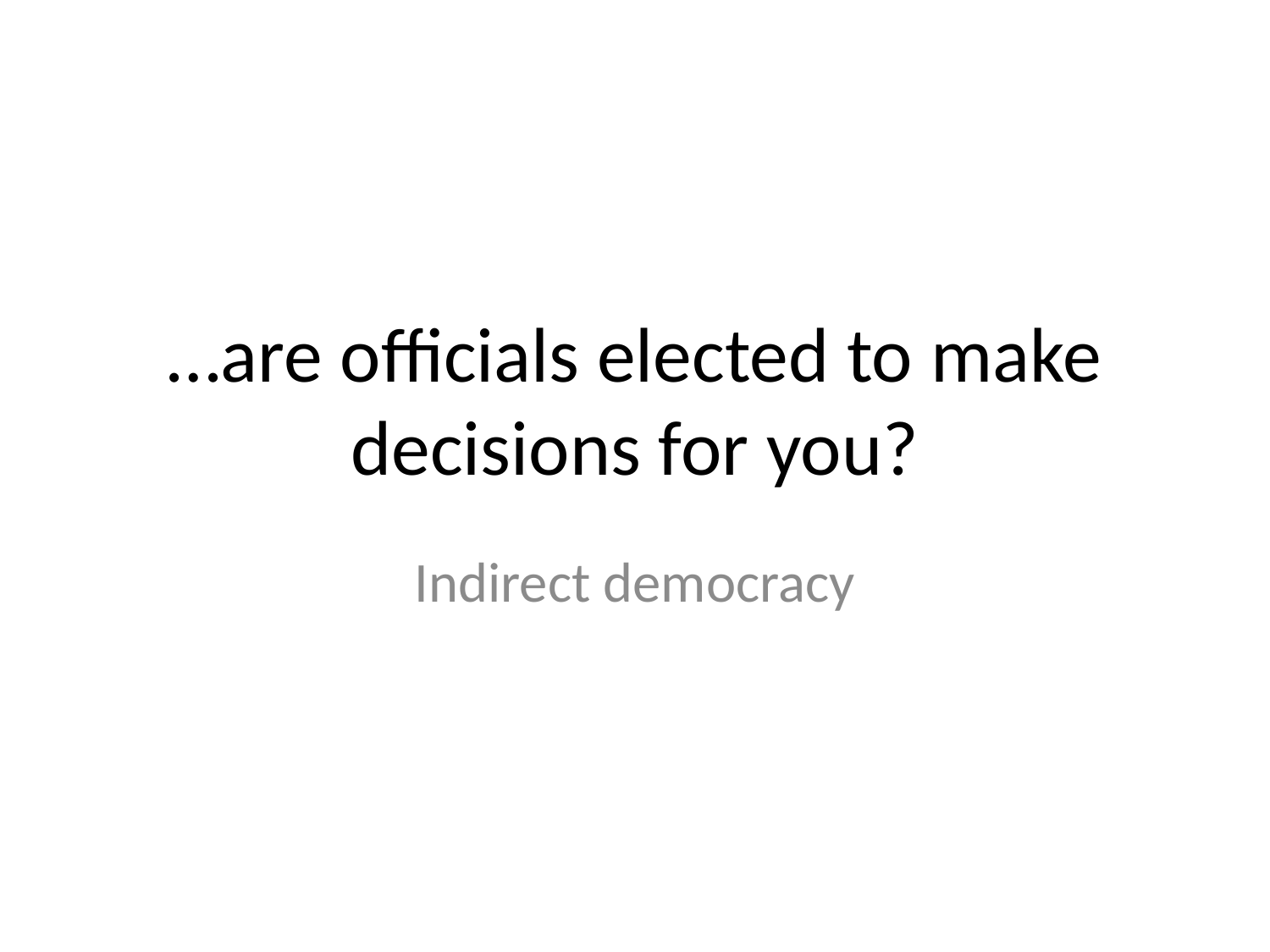

# …are officials elected to make decisions for you?
Indirect democracy